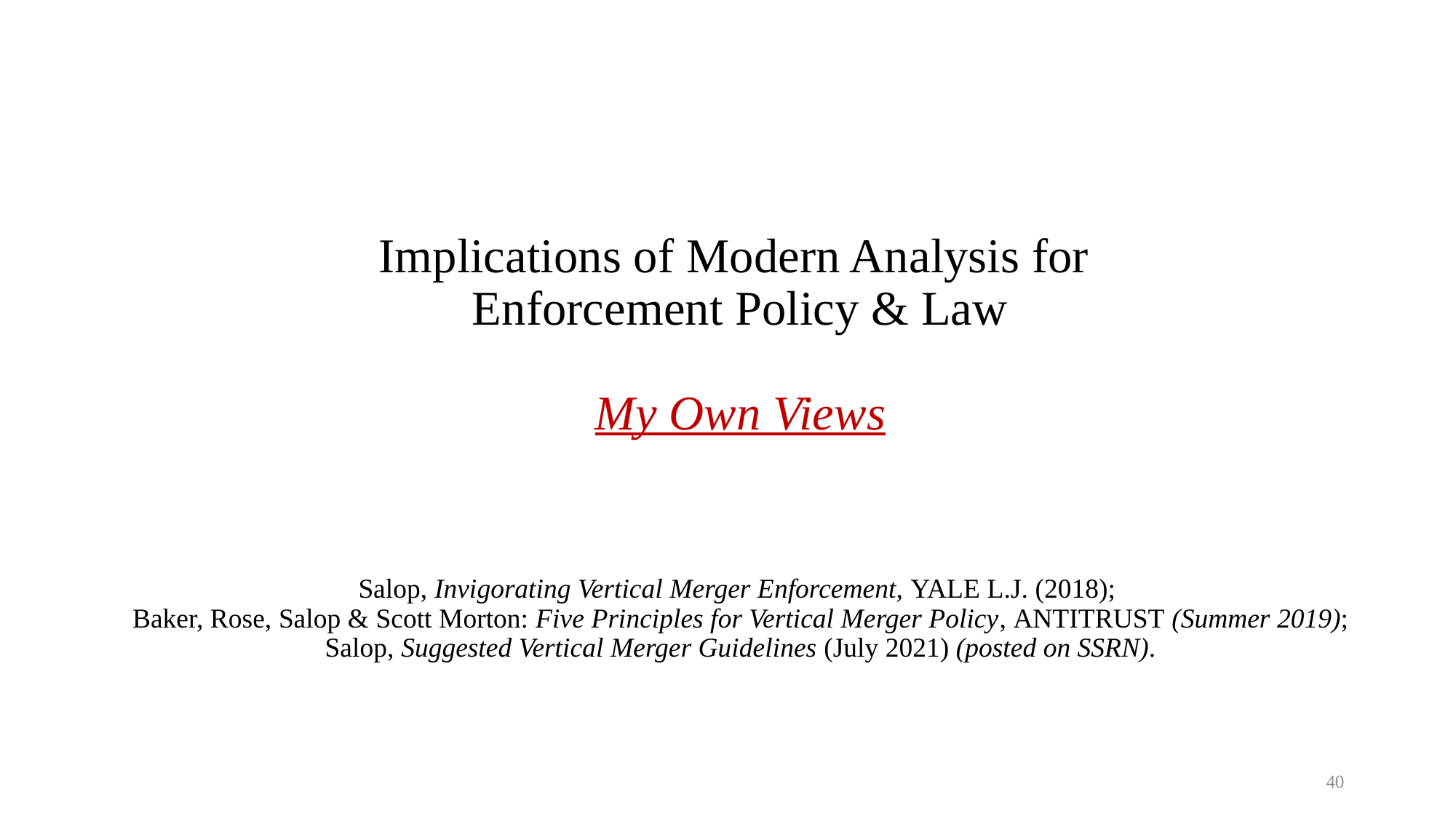

# Implications of Modern Analysis for Enforcement Policy & Law My Own Views Salop, Invigorating Vertical Merger Enforcement, Yale L.J. (2018); Baker, Rose, Salop & Scott Morton: Five Principles for Vertical Merger Policy, Antitrust (Summer 2019); Salop, Suggested Vertical Merger Guidelines (July 2021) (posted on SSRN).

40